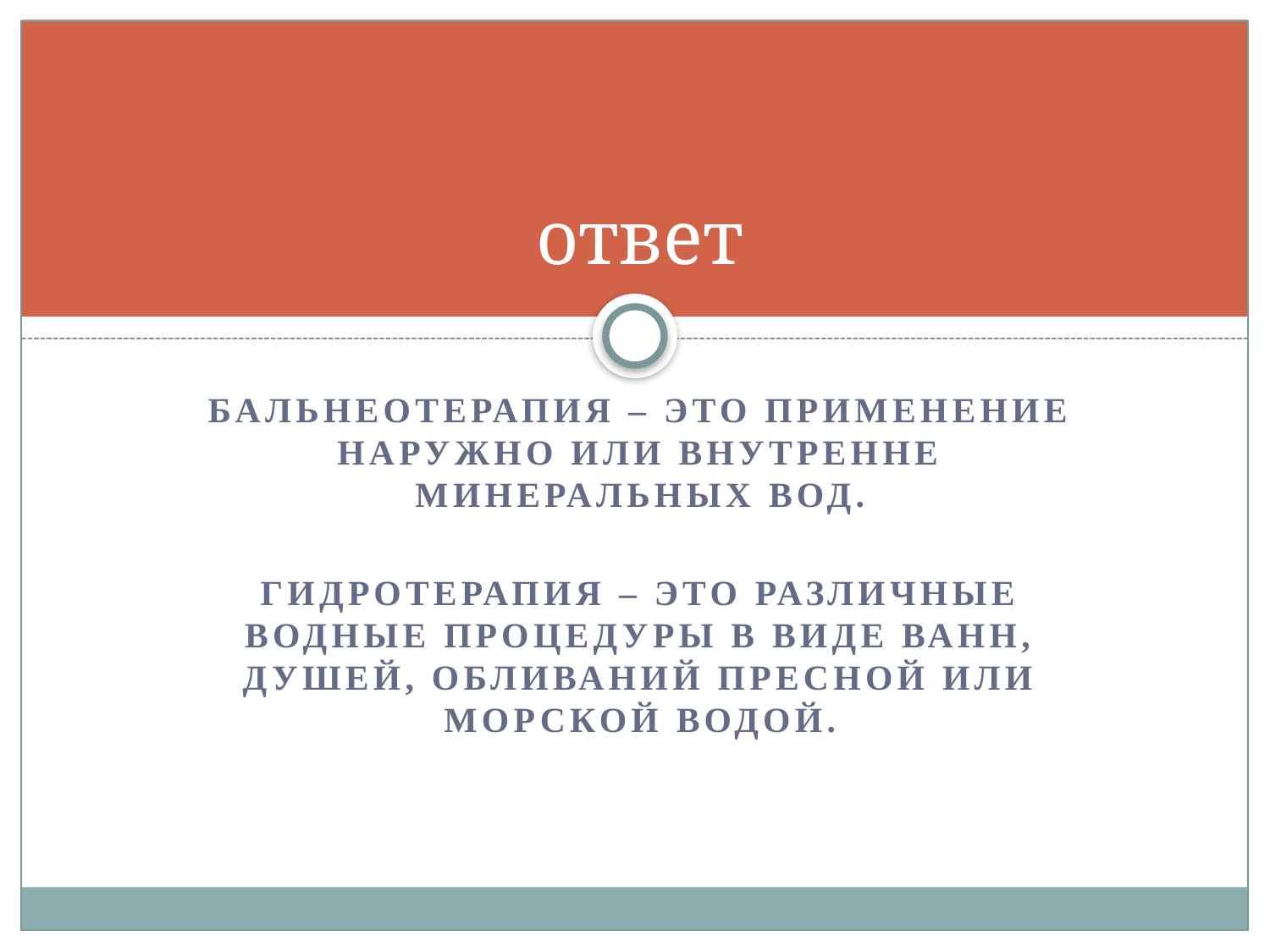

# ответ
Бальнеотерапия – это применение наружно или внутренне минеральных вод.

Гидротерапия – это различные водные процедуры в виде ванн, душей, обливаний пресной или морской водой.